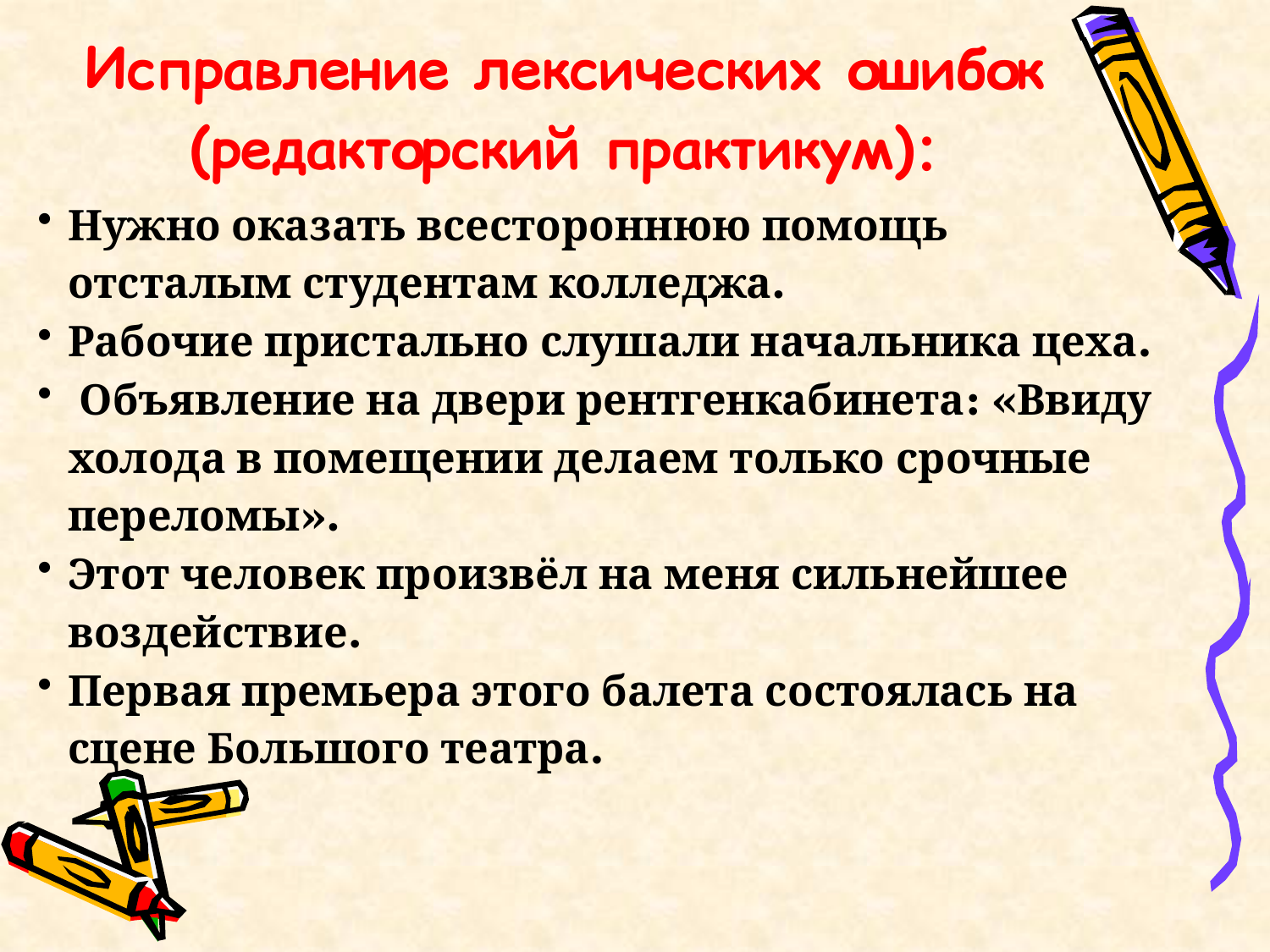

Исправление лексических ошибок
(редакторский практикум):
Нужно оказать всестороннюю помощь отсталым студентам колледжа.
Рабочие пристально слушали начальника цеха.
 Объявление на двери рентгенкабинета: «Ввиду холода в помещении делаем только срочные переломы».
Этот человек произвёл на меня сильнейшее воздействие.
Первая премьера этого балета состоялась на сцене Большого театра.